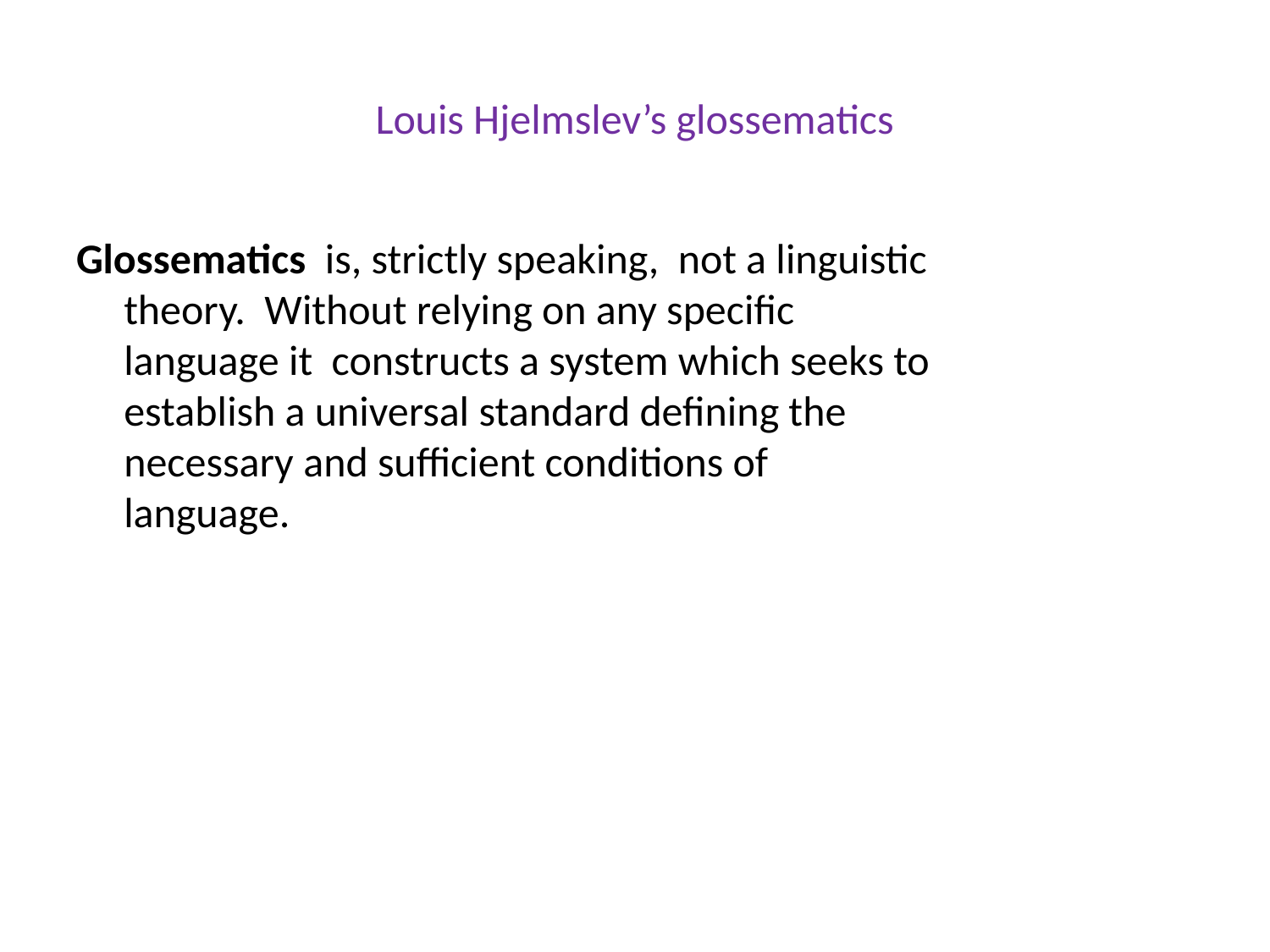

# Louis Hjelmslev’s glossematics

Glossematics  is, strictly speaking,  not a linguistic theory.  Without relying on any specific language it  constructs a system which seeks to establish a universal standard defining the necessary and sufficient conditions of language.